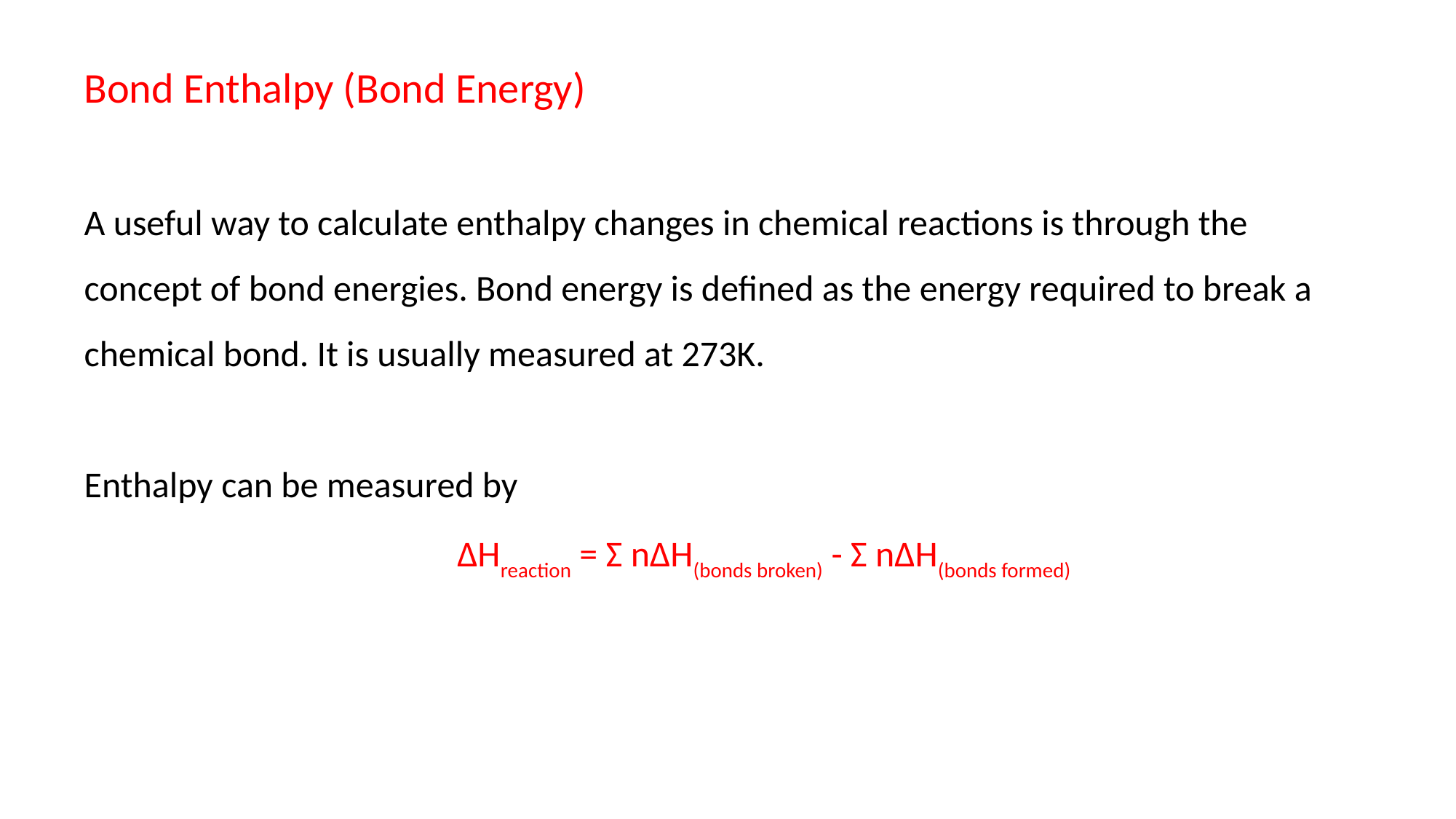

Bond Enthalpy (Bond Energy)

A useful way to calculate enthalpy changes in chemical reactions is through the concept of bond energies. Bond energy is defined as the energy required to break a chemical bond. It is usually measured at 273K.

Enthalpy can be measured by
	ΔHreaction = Ʃ nΔH(bonds broken) - Ʃ nΔH(bonds formed)